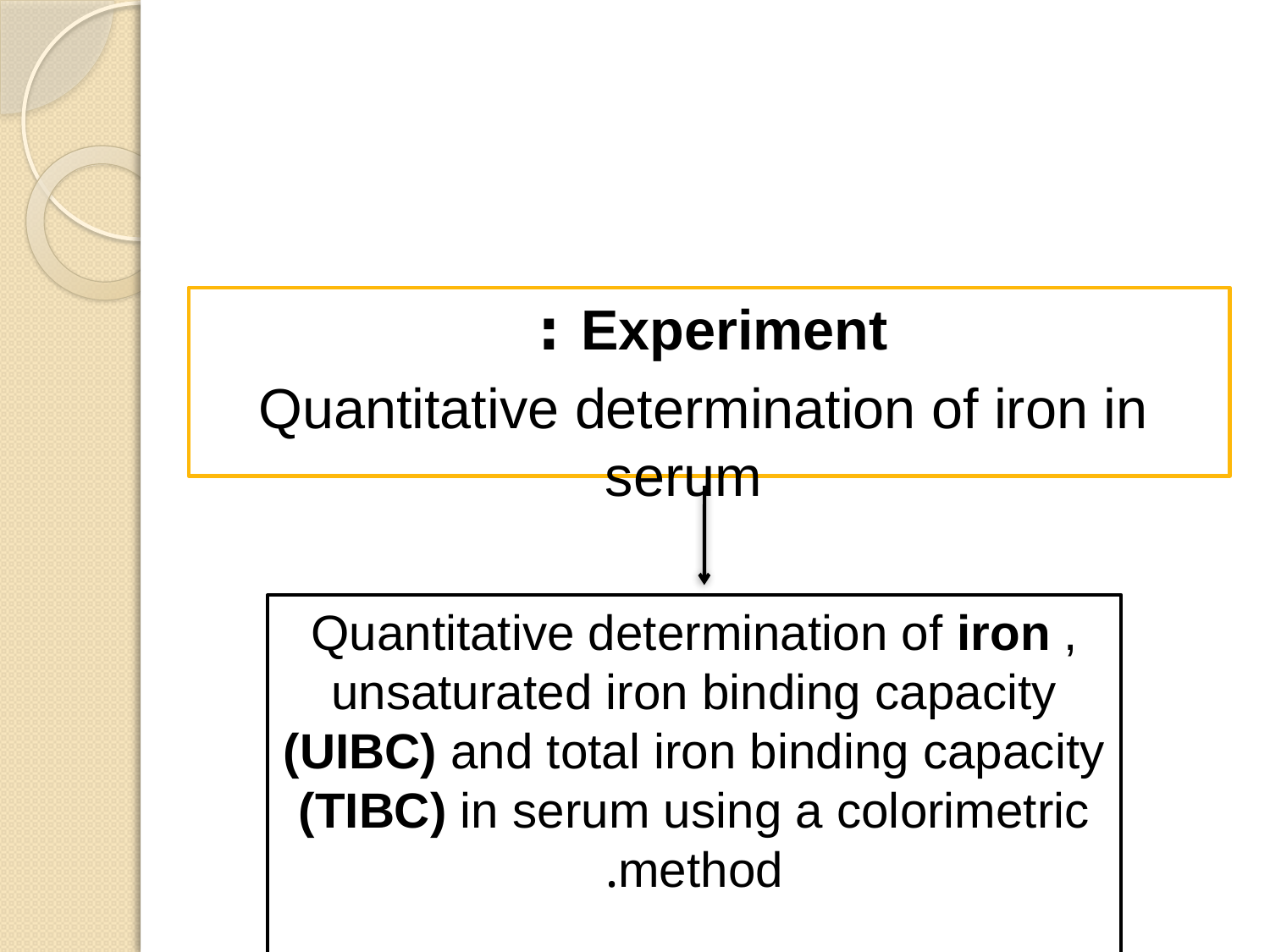

#
Experiment :
Quantitative determination of iron in serum

Quantitative determination of iron , unsaturated iron binding capacity (UIBC) and total iron binding capacity (TIBC) in serum using a colorimetric method.